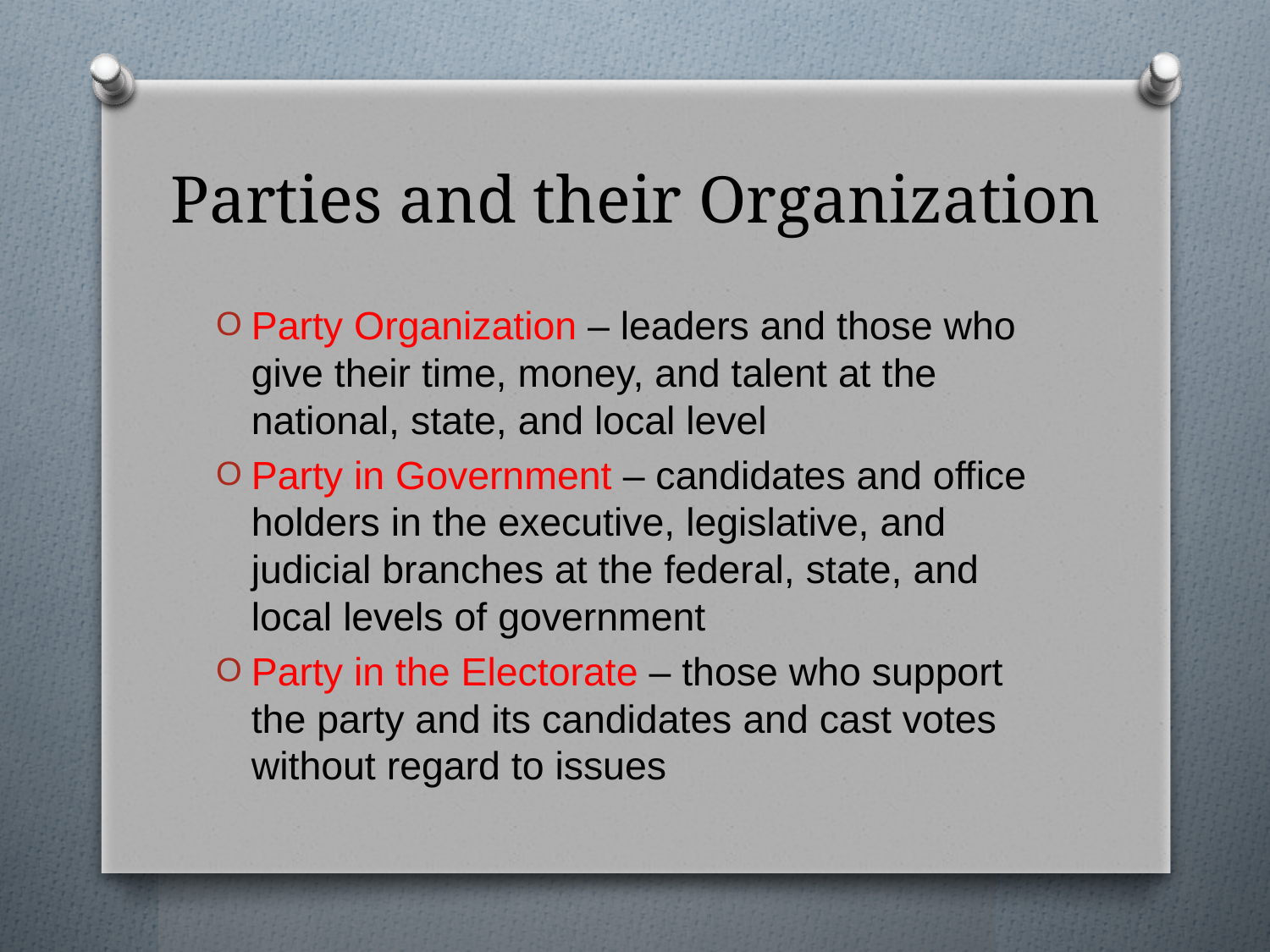

# Parties and their Organization
Party Organization – leaders and those who give their time, money, and talent at the national, state, and local level
Party in Government – candidates and office holders in the executive, legislative, and judicial branches at the federal, state, and local levels of government
Party in the Electorate – those who support the party and its candidates and cast votes without regard to issues